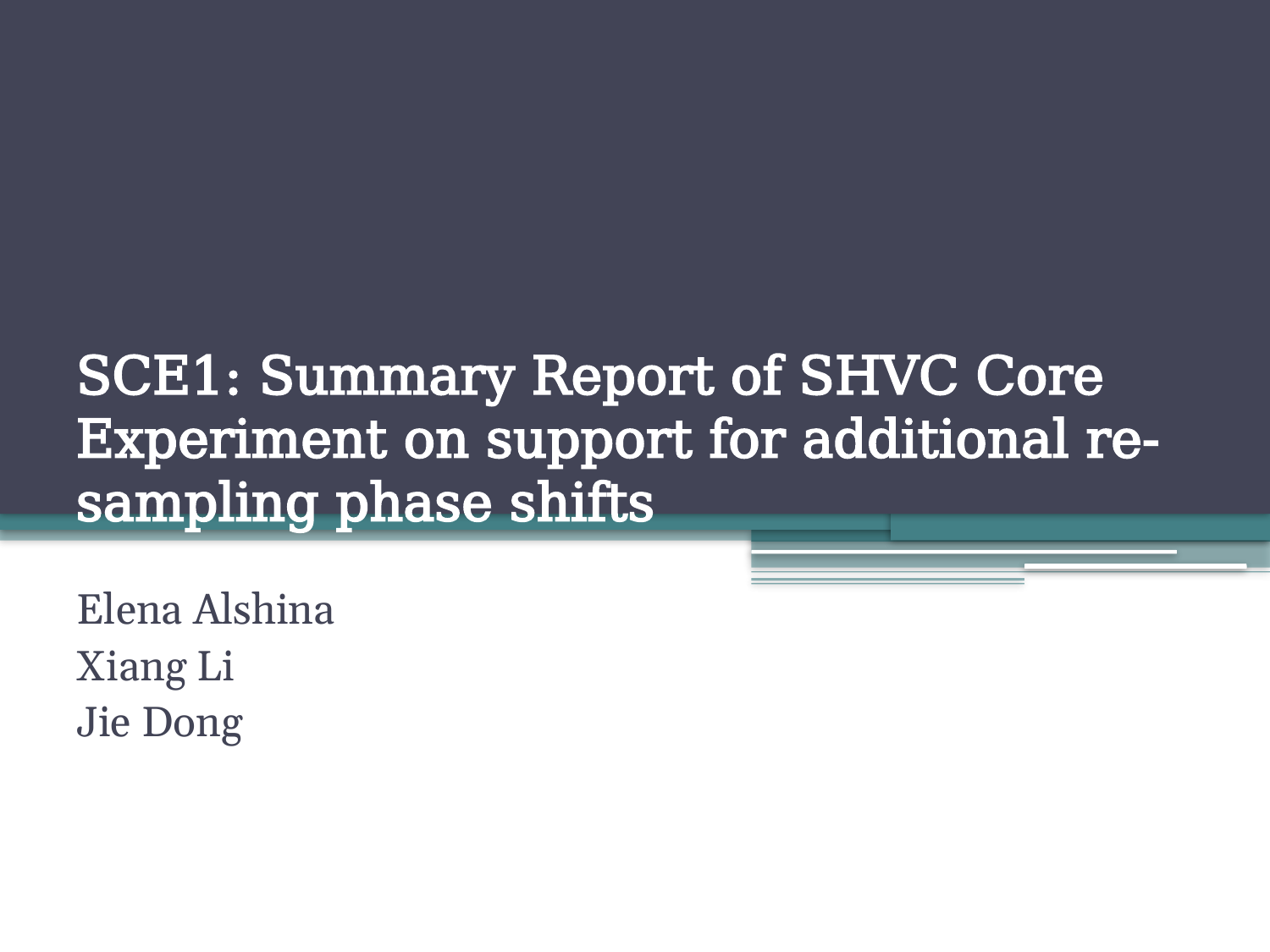

# SCE1: Summary Report of SHVC Core Experiment on support for additional re-sampling phase shifts
Elena Alshina
Xiang Li
Jie Dong